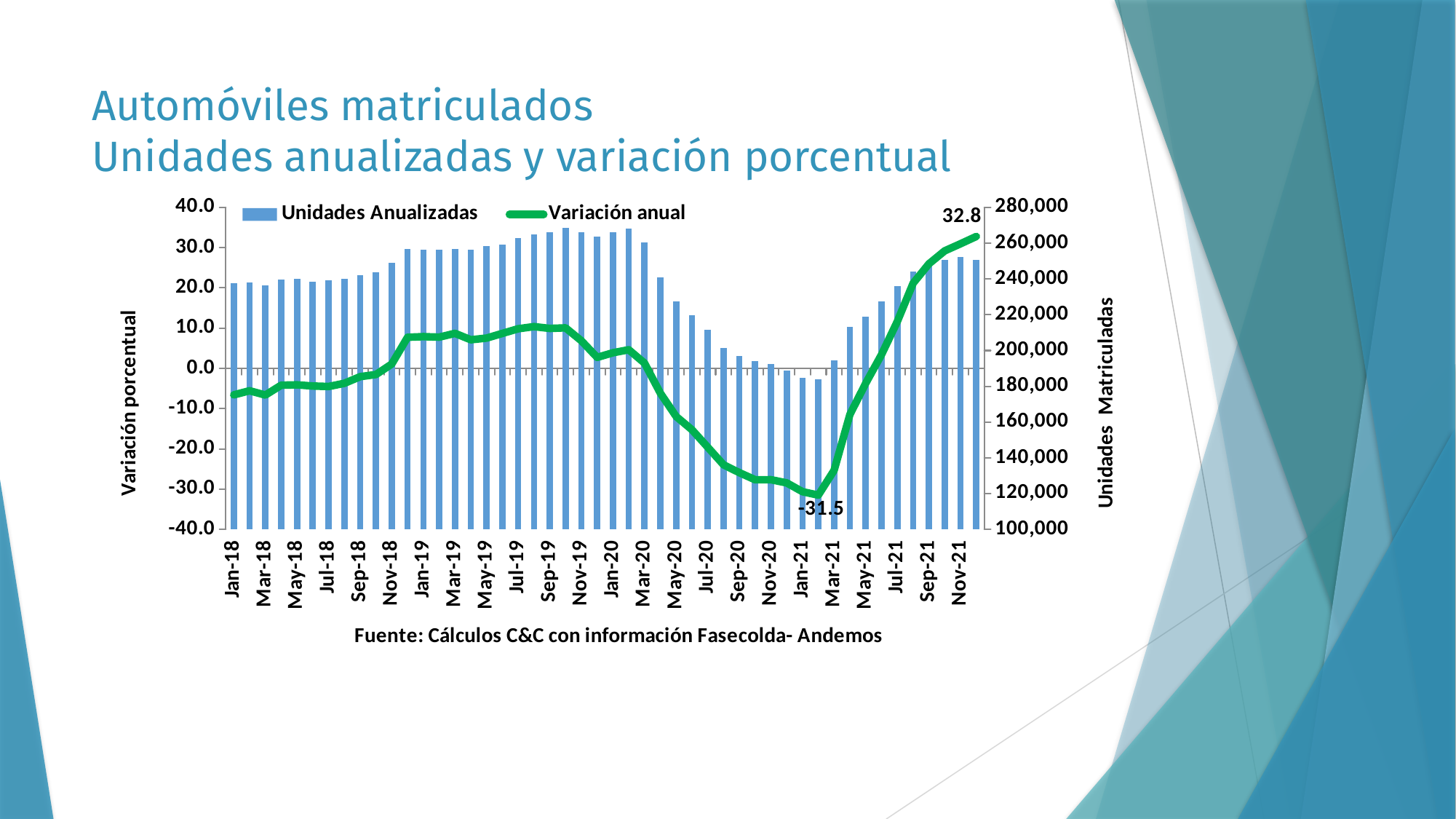

# Automóviles matriculados Unidades anualizadas y variación porcentual

### Chart

| Category |  |  |
|---|---|---|
| 43101 | 237448.0 | -6.579796358371496 |
| 43132 | 237842.0 | -5.556040884074434 |
| 43160 | 236365.0 | -6.619758929523826 |
| 43191 | 239476.0 | -4.175103037093351 |
| 43221 | 240145.0 | -4.074377359244238 |
| 43252 | 238628.0 | -4.378977063264358 |
| 43282 | 239361.0 | -4.498555674364411 |
| 43313 | 239880.0 | -3.7082828217952937 |
| 43344 | 241990.0 | -2.0469789149433097 |
| 43374 | 243818.0 | -1.512746250449382 |
| 43405 | 248974.0 | 1.093055927757618 |
| 43435 | 256662.0 | 7.733443027560668 |
| 43466 | 256180.0 | 7.8888851453791915 |
| 43497 | 256316.0 | 7.767341344253737 |
| 43525 | 256928.0 | 8.699680578765893 |
| 43556 | 256507.0 | 7.111777380614342 |
| 43586 | 258216.0 | 7.525036956838576 |
| 43617 | 259381.0 | 8.696800040229988 |
| 43647 | 262927.0 | 9.845379990892411 |
| 43678 | 264788.0 | 10.383525095881268 |
| 43709 | 266031.0 | 9.93470804578702 |
| 43739 | 268384.0 | 10.075548154771184 |
| 43770 | 266083.0 | 6.871801874894558 |
| 43800 | 263684.0 | 2.735893899369586 |
| 43831 | 266146.0 | 3.890233429619798 |
| 43862 | 268207.0 | 4.639195368217358 |
| 43891 | 260313.0 | 1.3174897247477872 |
| 43922 | 240742.0 | -6.146031102465045 |
| 43952 | 227377.0 | -11.94310189918518 |
| 43983 | 219869.0 | -15.233189786453124 |
| 44013 | 211446.0 | -19.579959456427062 |
| 44044 | 201367.0 | -23.95161412148586 |
| 44075 | 197131.0 | -25.899237306930402 |
| 44105 | 194127.0 | -27.66819184452129 |
| 44136 | 192489.0 | -27.658287075837237 |
| 44166 | 188665.0 | -28.450342076121416 |
| 44197 | 184587.0 | -30.6444583048402 |
| 44228 | 183729.0 | -31.49731364207497 |
| 44256 | 194372.0 | -25.33142793483229 |
| 44287 | 213188.0 | -11.445447823811378 |
| 44317 | 218971.0 | -3.6969438421652114 |
| 44348 | 227439.0 | 3.442959216624459 |
| 44378 | 236088.0 | 11.654039329190425 |
| 44409 | 243961.0 | 21.152423187513335 |
| 44440 | 248358.0 | 25.98627308743933 |
| 44470 | 250815.0 | 29.201502109443823 |
| 44501 | 252083.0 | 30.9596912031337 |
| 44531 | 250497.0 | 32.77343439429677 |